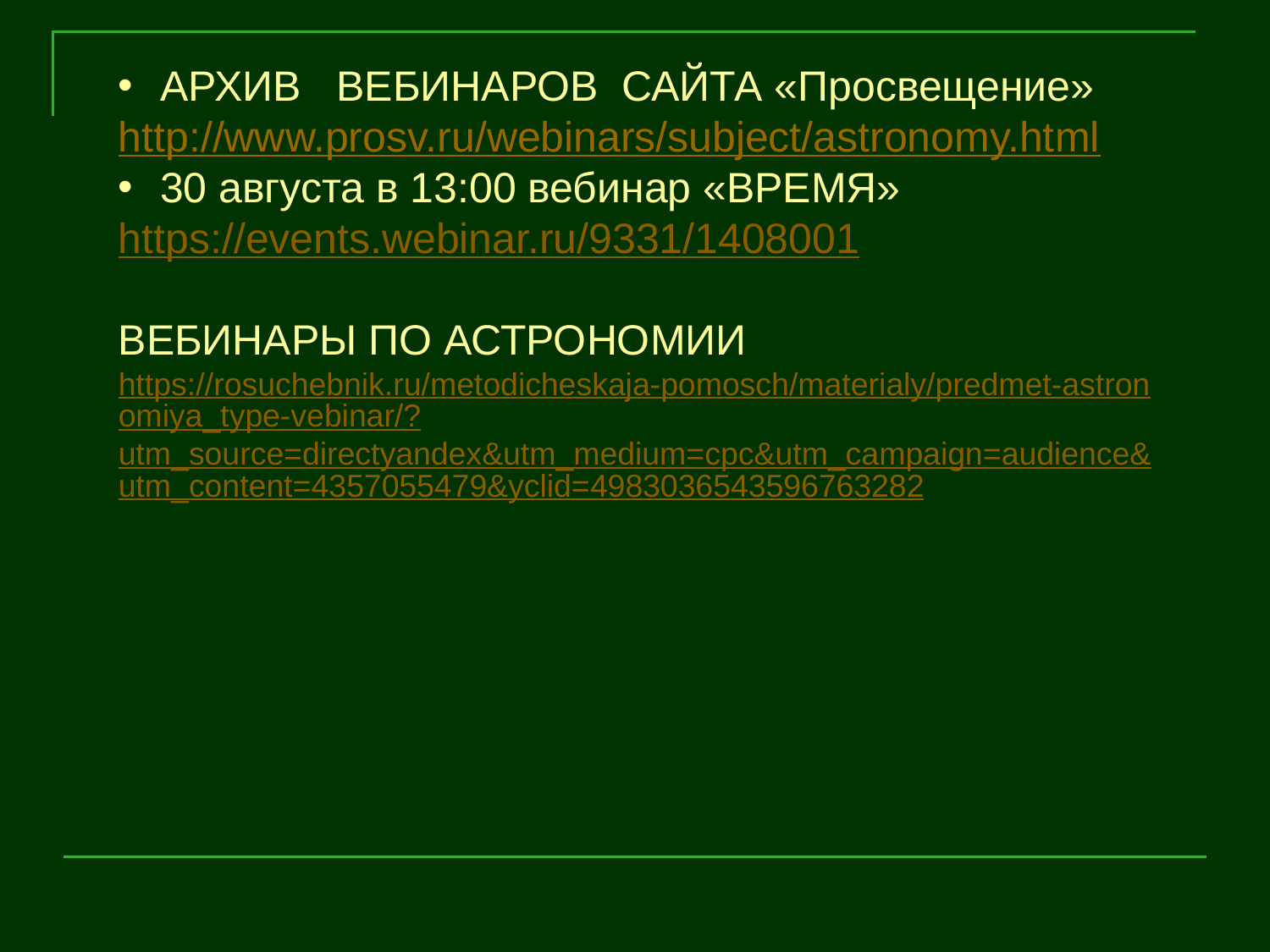

АРХИВ   ВЕБИНАРОВ  САЙТА «Просвещение»
http://www.prosv.ru/webinars/subject/astronomy.html
 30 августа в 13:00 вебинар «ВРЕМЯ»
https://events.webinar.ru/9331/1408001

ВЕБИНАРЫ ПО АСТРОНОМИИ
https://rosuchebnik.ru/metodicheskaja-pomosch/materialy/predmet-astronomiya_type-vebinar/?utm_source=directyandex&utm_medium=cpc&utm_campaign=audience&utm_content=4357055479&yclid=4983036543596763282